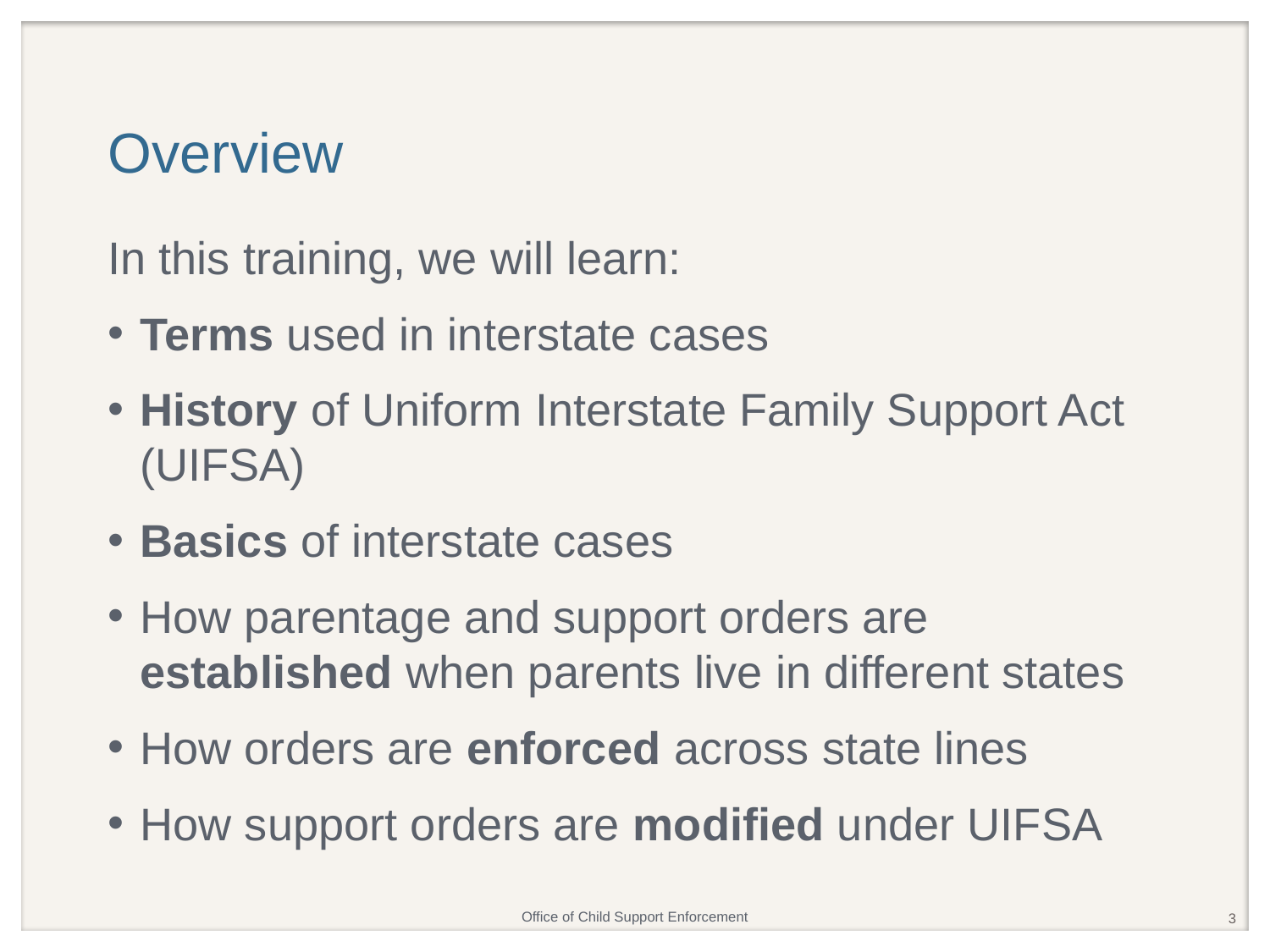

# Overview
In this training, we will learn:
Terms used in interstate cases
History of Uniform Interstate Family Support Act (UIFSA)
Basics of interstate cases
How parentage and support orders are established when parents live in different states
How orders are enforced across state lines
How support orders are modified under UIFSA
3